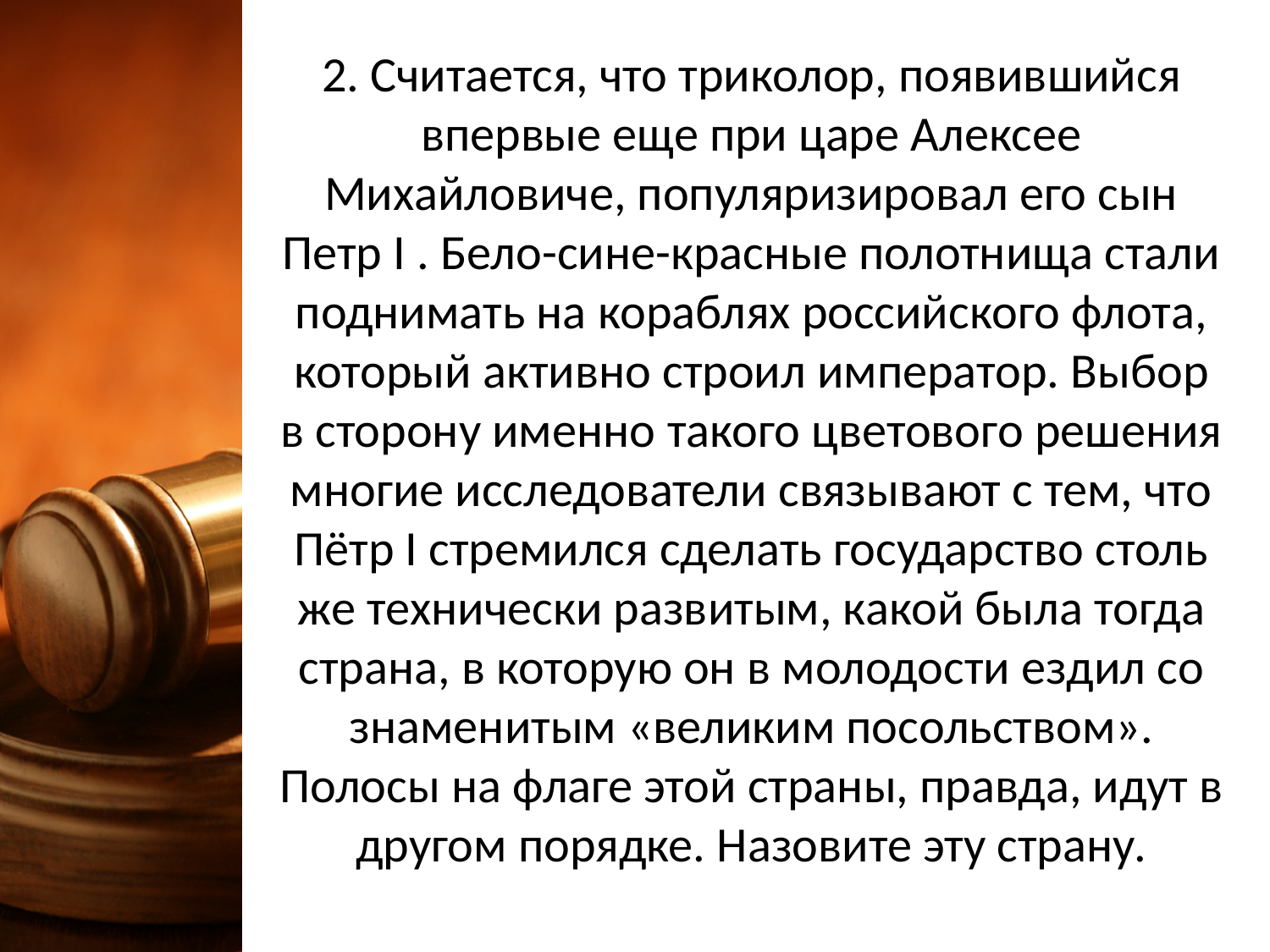

# 2. Считается, что триколор, появившийся впервые еще при царе Алексее Михайловиче, популяризировал его сын Петр I . Бело-сине-красные полотнища стали поднимать на кораблях российского флота, который активно строил император. Выбор в сторону именно такого цветового решения многие исследователи связывают с тем, что Пётр I стремился сделать государство столь же технически развитым, какой была тогда страна, в которую он в молодости ездил со знаменитым «великим посольством». Полосы на флаге этой страны, правда, идут в другом порядке. Назовите эту страну.